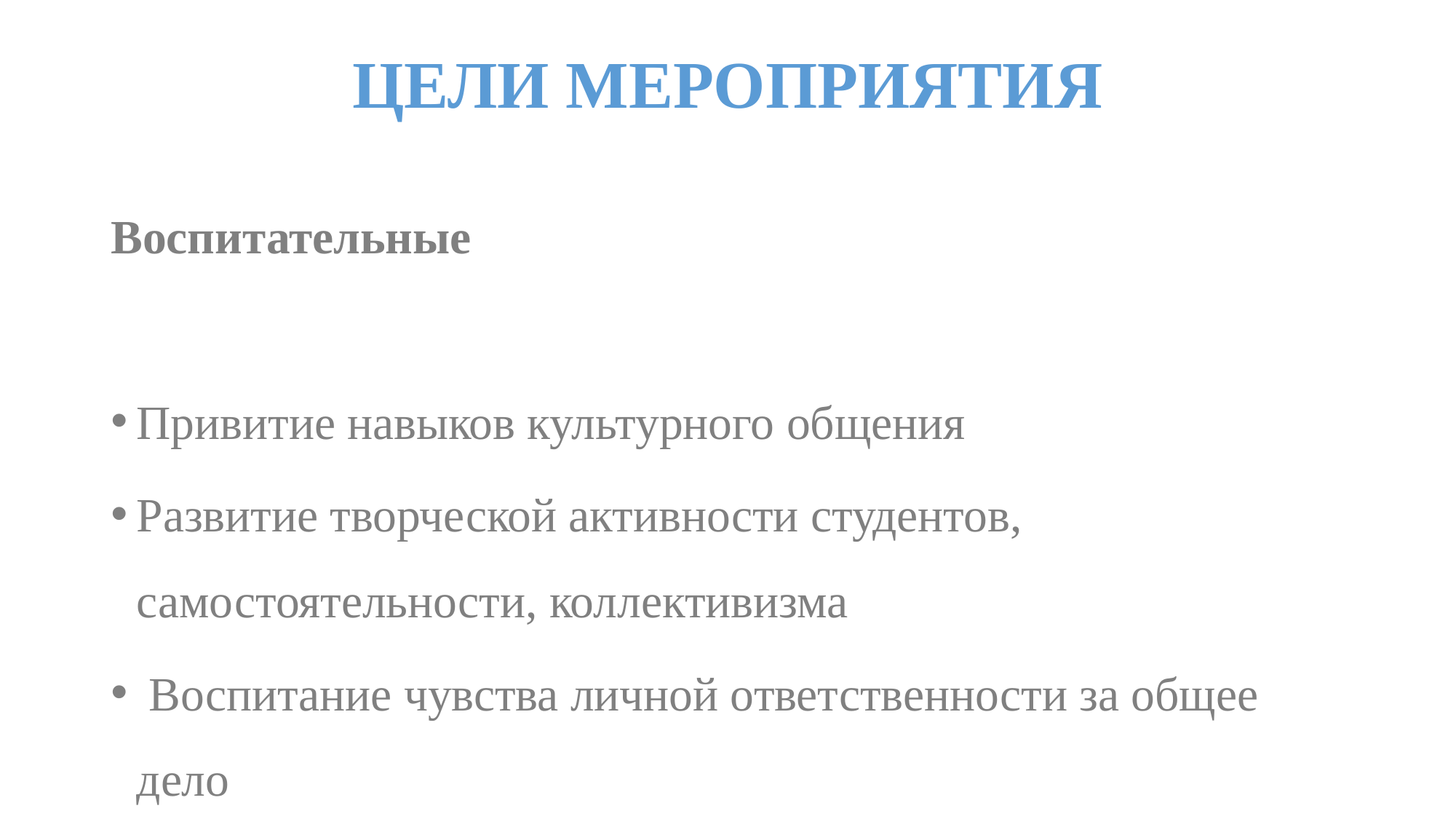

# ЦЕЛИ МЕРОПРИЯТИЯ
Воспитательные

Привитие навыков культурного общения
Развитие творческой активности студентов, самостоятельности, коллективизма
 Воспитание чувства личной ответственности за общее дело